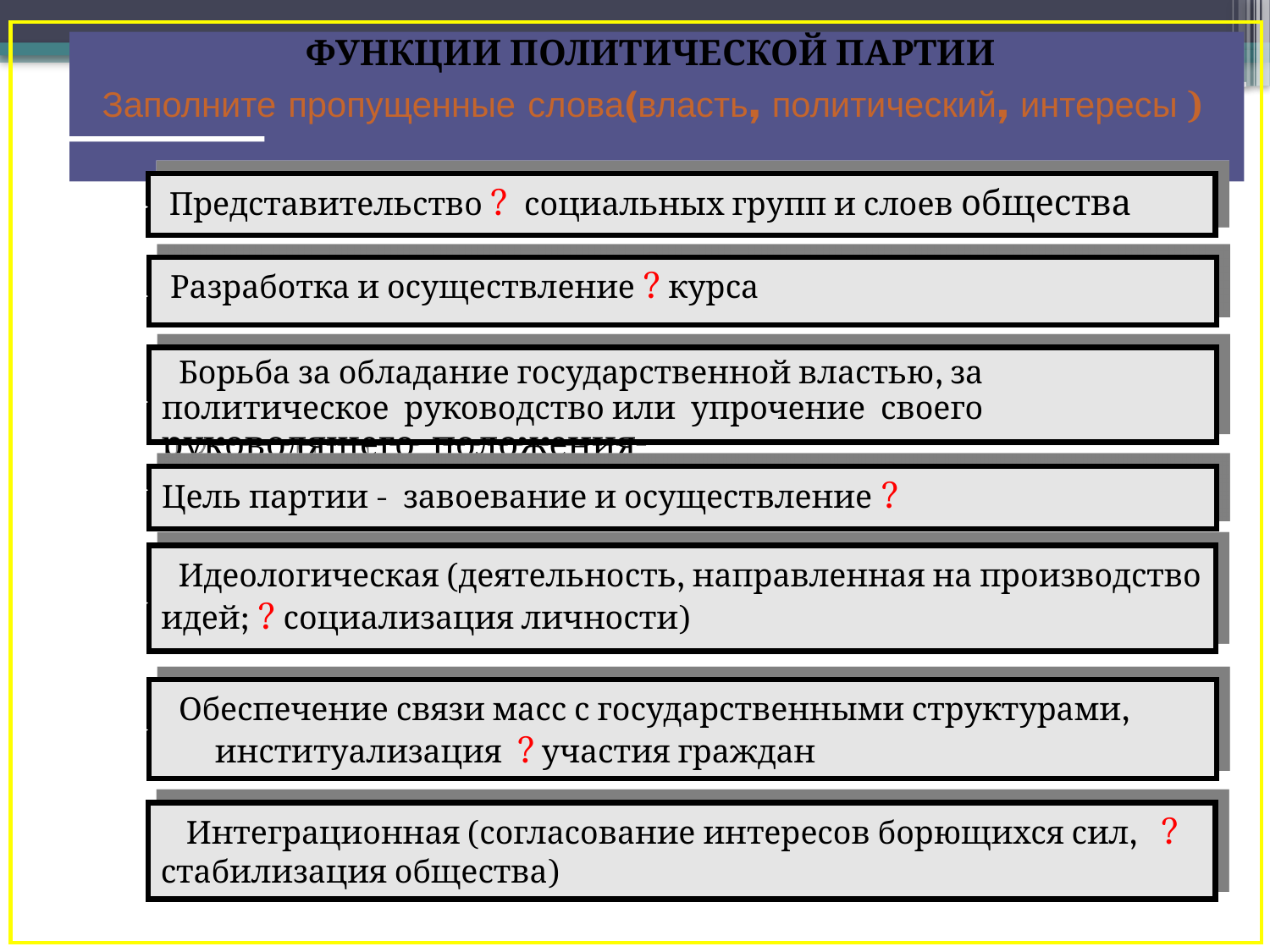

ФУНКЦИИ ПОЛИТИЧЕСКОЙ ПАРТИИ
Заполните пропущенные слова(власть, политический, интересы )

 Представительство ?  социальных групп и слоев общества

 Разработка и осуществление ? курса

  Борьба за обладание государственной властью, за  политическое  руководство или  упрочение  своего руководящего  положения

Цель партии -  завоевание и осуществление ?

  Идеологическая (деятельность, направленная на производство идей; ? социализация личности)

  Обеспечение связи масс с государственными структурами,
       институализация  ? участия граждан

   Интеграционная (согласование интересов борющихся сил,   ? стабилизация общества)

Сх. 57. Функции политической партии.